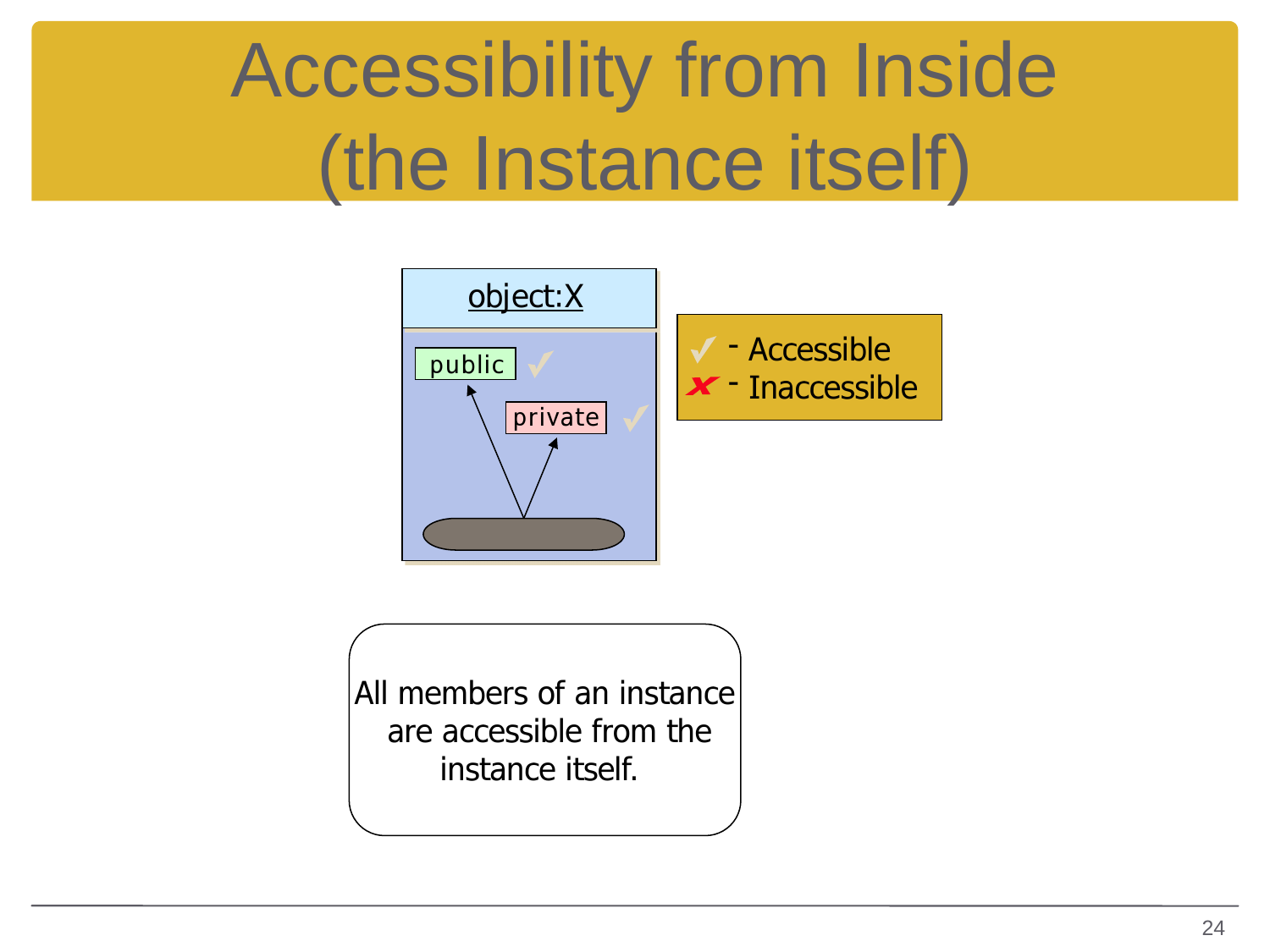

Accessibility from Inside
(the Instance itself)

object:X

 Accessible
 Inaccessible

public

private

All members of an instance
 are accessible from the
instance itself.
24